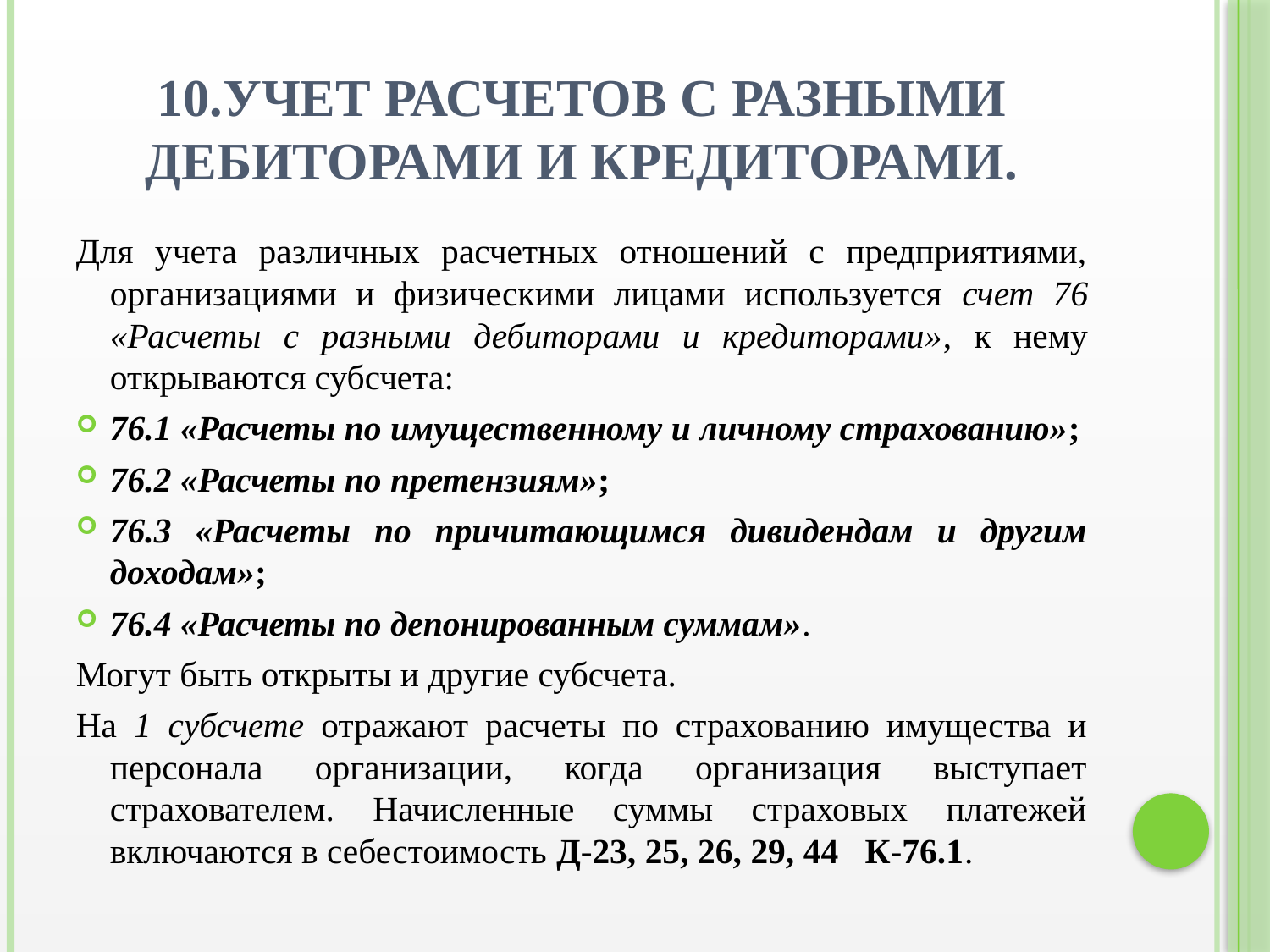

# 10.Учет расчетов с разными дебиторами и кредиторами.
Для учета различных расчетных отношений с предприятиями, организациями и физическими лицами используется счет 76 «Расчеты с разными дебиторами и кредиторами», к нему открываются субсчета:
76.1 «Расчеты по имущественному и личному страхованию»;
76.2 «Расчеты по претензиям»;
76.3 «Расчеты по причитающимся дивидендам и другим доходам»;
76.4 «Расчеты по депонированным суммам».
Могут быть открыты и другие субсчета.
На 1 субсчете отражают расчеты по страхованию имущества и персонала организации, когда организация выступает страхователем. Начисленные суммы страховых платежей включаются в себестоимость Д-23, 25, 26, 29, 44   К-76.1.